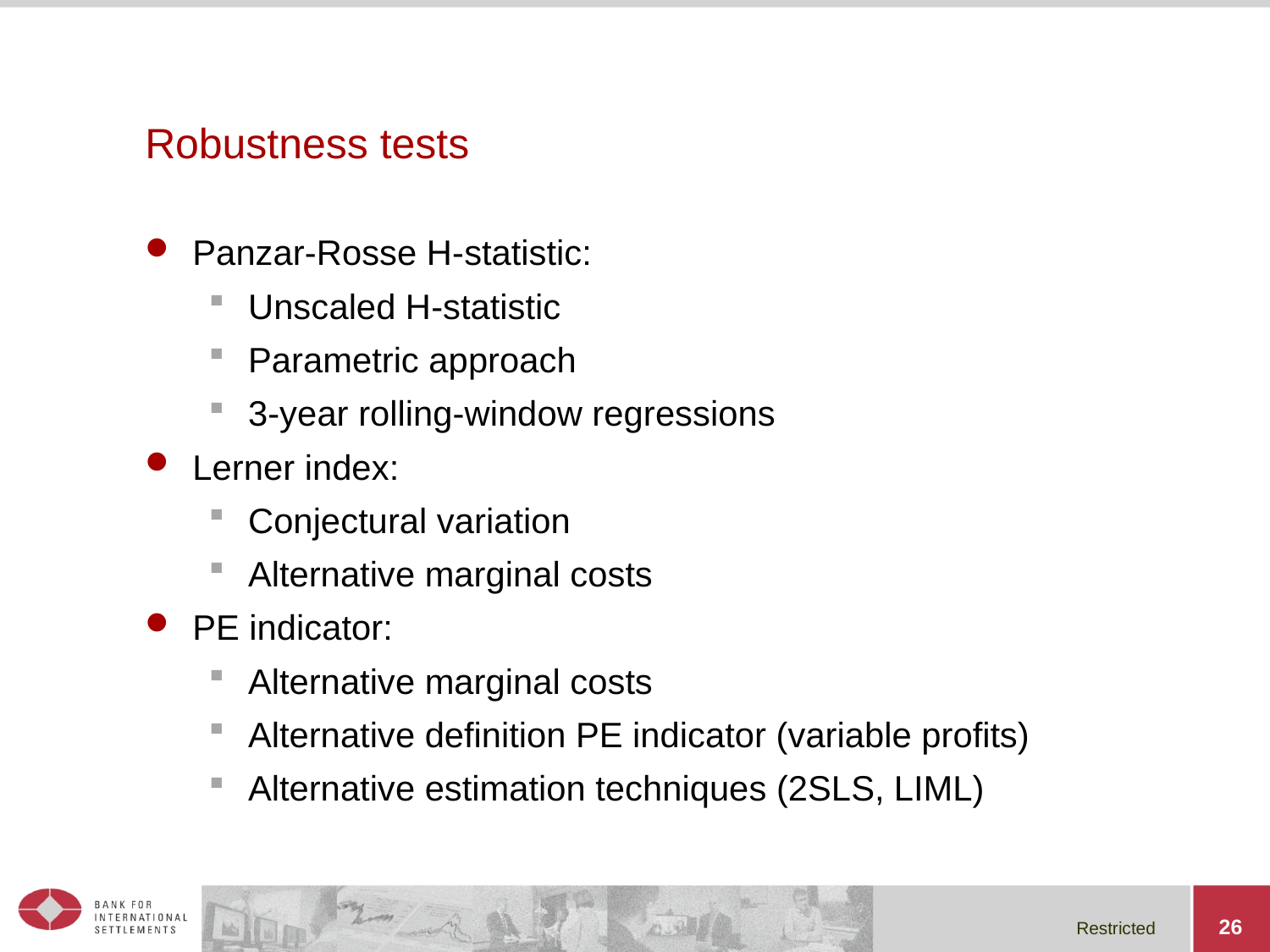

# Robustness tests
Panzar-Rosse H-statistic:
Unscaled H-statistic
Parametric approach
3-year rolling-window regressions
Lerner index:
Conjectural variation
Alternative marginal costs
PE indicator:
Alternative marginal costs
Alternative definition PE indicator (variable profits)
Alternative estimation techniques (2SLS, LIML)
26